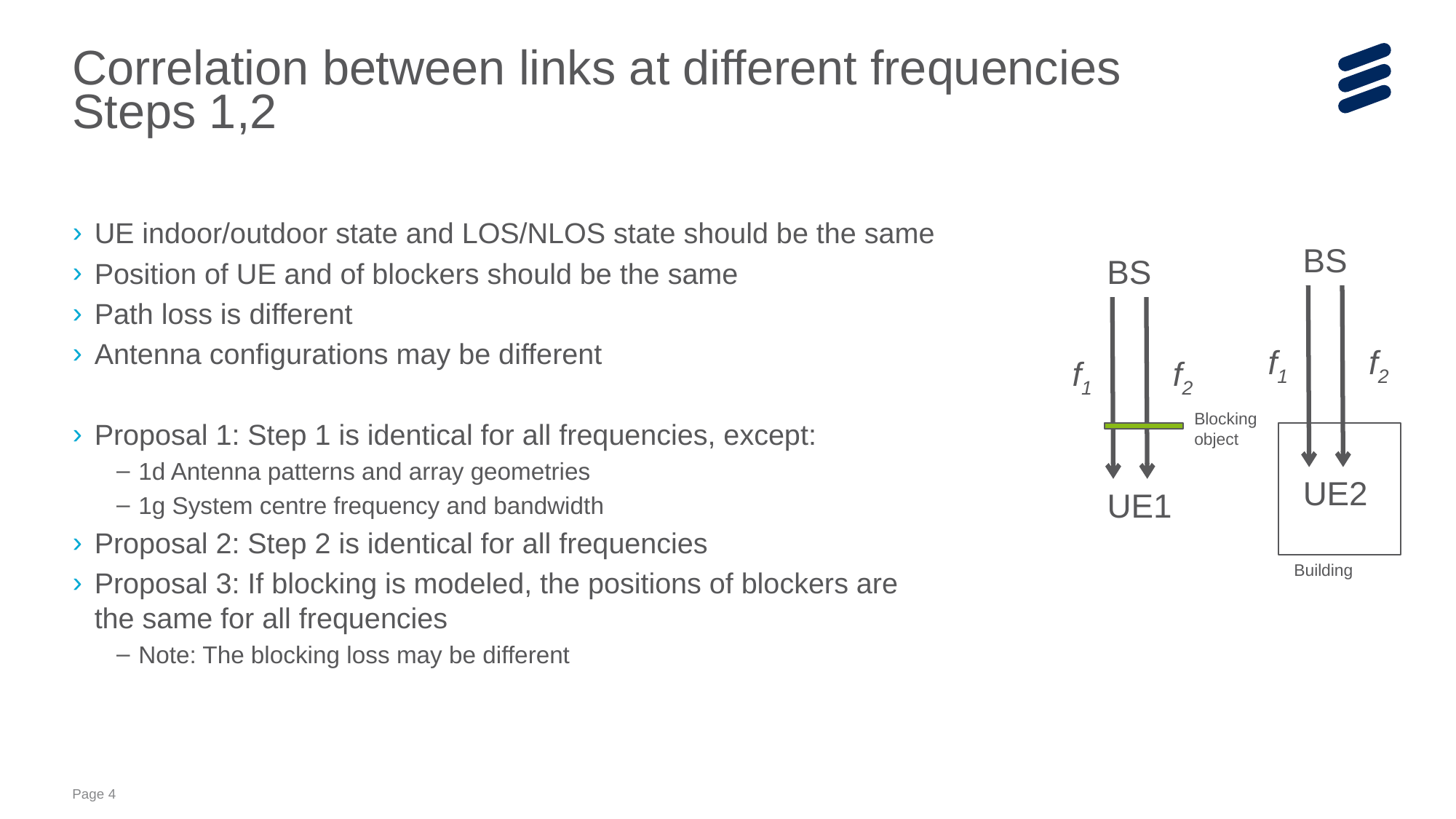

# Correlation between links at different frequencies Steps 1,2
UE indoor/outdoor state and LOS/NLOS state should be the same
Position of UE and of blockers should be the same
Path loss is different
Antenna configurations may be different

Proposal 1: Step 1 is identical for all frequencies, except:
1d Antenna patterns and array geometries
1g System centre frequency and bandwidth
Proposal 2: Step 2 is identical for all frequencies
Proposal 3: If blocking is modeled, the positions of blockers are the same for all frequencies
Note: The blocking loss may be different
BS
f2
f1
UE2
BS
f2
f1
UE1
Blocking object

Building